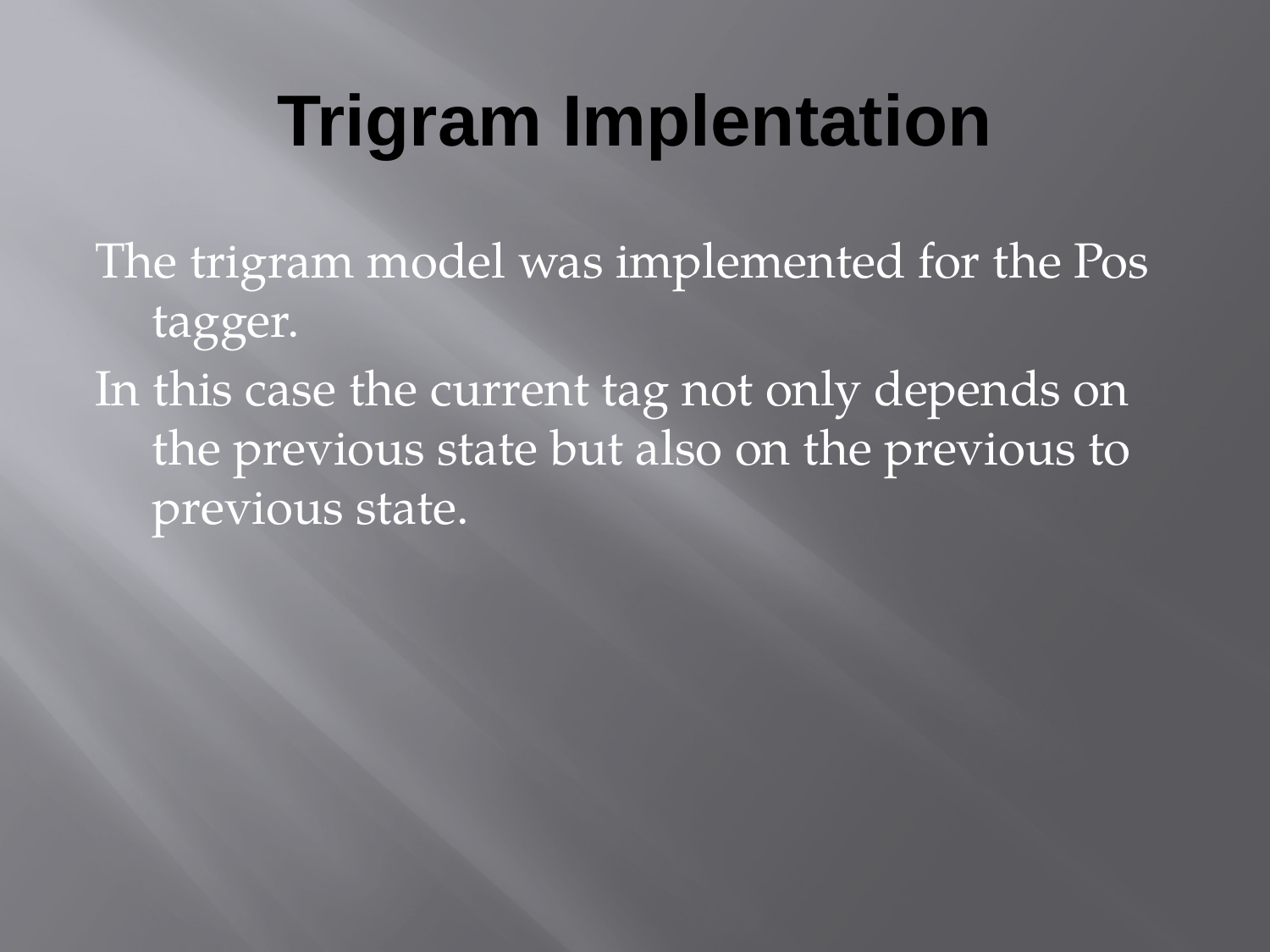

# Trigram Implentation
The trigram model was implemented for the Pos tagger.
In this case the current tag not only depends on the previous state but also on the previous to previous state.